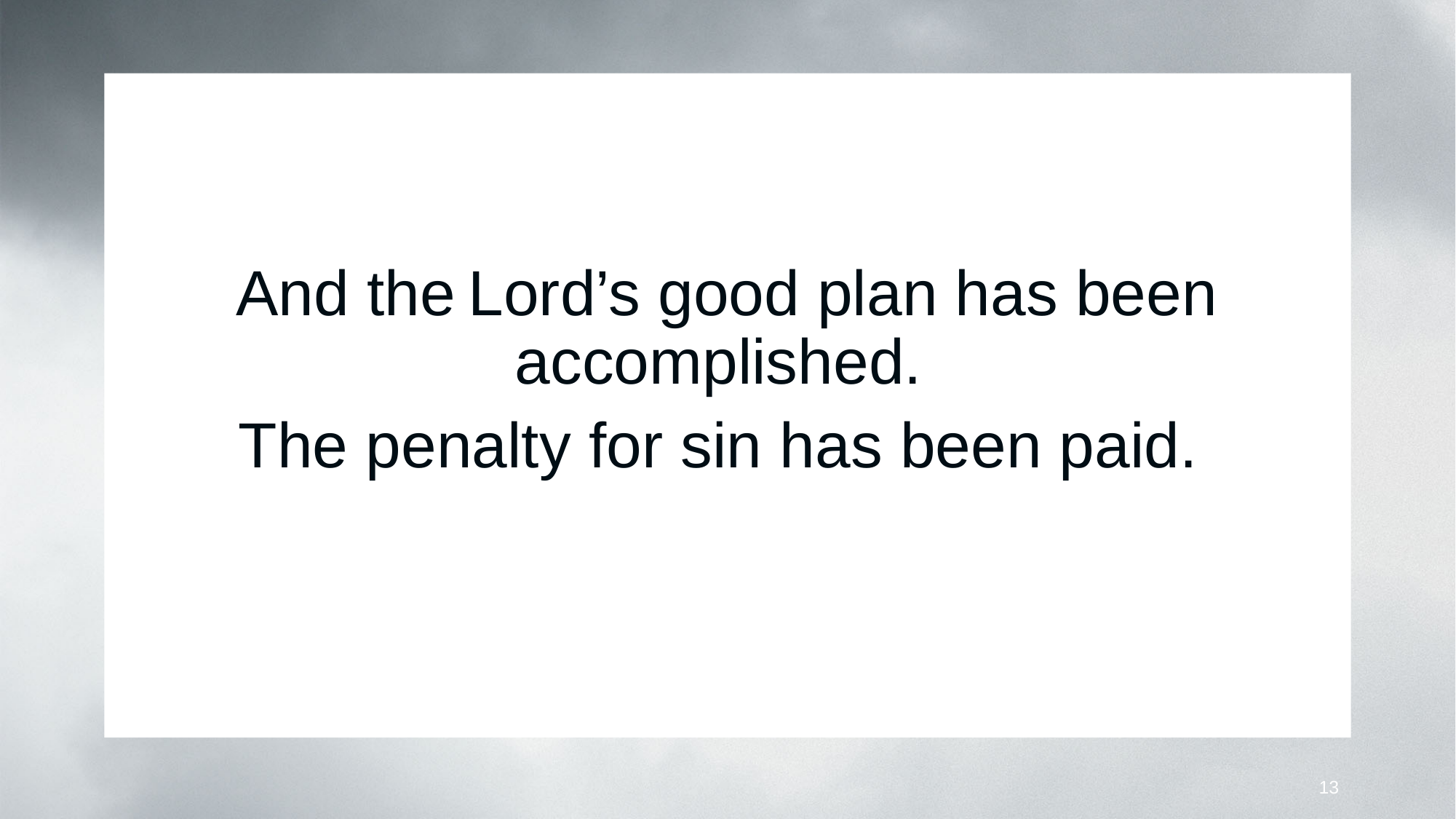

And the Lord’s good plan has been accomplished.
The penalty for sin has been paid.
13